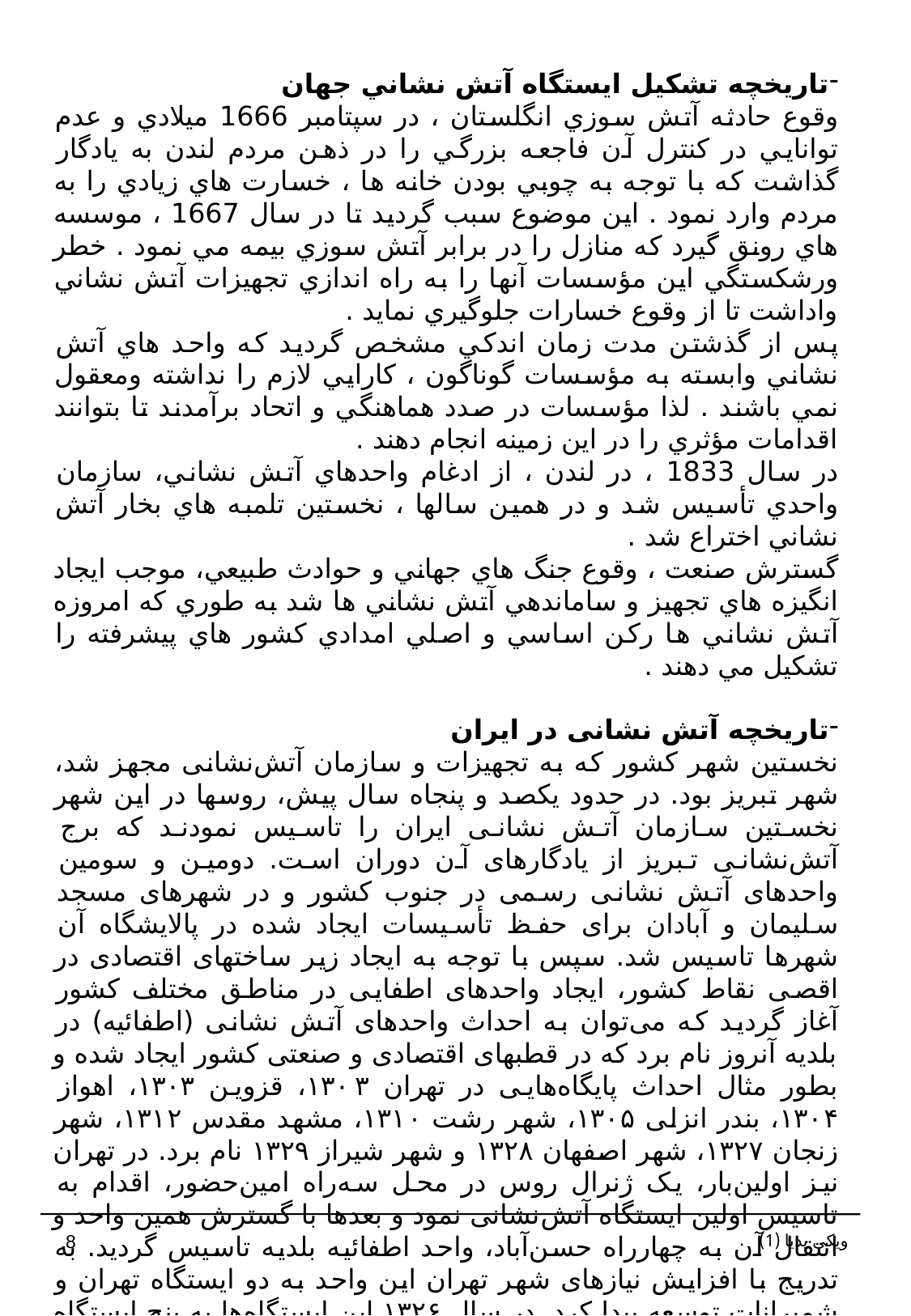

تاريخچه تشکيل ايستگاه آتش نشاني جهان
وقوع حادثه آتش سوزي انگلستان ، در سپتامبر 1666 ميلادي و عدم توانايي در کنترل آن فاجعه بزرگي را در ذهن مردم لندن به يادگار گذاشت که با توجه به چوبي بودن خانه ها ، خسارت هاي زيادي را به مردم وارد نمود . اين موضوع سبب گرديد تا در سال 1667 ، موسسه هاي رونق گيرد که منازل را در برابر آتش سوزي بيمه مي نمود . خطر ورشکستگي اين مؤسسات آنها را به راه اندازي تجهيزات آتش نشاني واداشت تا از وقوع خسارات جلوگيري نمايد .
پس از گذشتن مدت زمان اندکي مشخص گرديد که واحد هاي آتش نشاني وابسته به مؤسسات گوناگون ، کارايي لازم را نداشته ومعقول نمي باشند . لذا مؤسسات در صدد هماهنگي و اتحاد برآمدند تا بتوانند اقدامات مؤثري را در اين زمينه انجام دهند .
در سال 1833 ، در لندن ، از ادغام واحدهاي آتش نشاني، سازمان واحدي تأسيس شد و در همين سالها ، نخستين تلمبه هاي بخار آتش نشاني اختراع شد .
گسترش صنعت ، وقوع جنگ هاي جهاني و حوادث طبيعي، موجب ايجاد انگيزه هاي تجهيز و ساماندهي آتش نشاني ها شد به طوري که امروزه آتش نشاني ها رکن اساسي و اصلي امدادي کشور هاي پيشرفته را تشکيل مي دهند .

تاریخچه آتش نشانی در ایران
نخستین شهر کشور که به تجهیزات و سازمان آتش‌نشانی مجهز شد، شهر تبریز بود. در حدود یکصد و پنجاه سال پیش، روسها در این شهر نخستین سازمان آتش نشانی ایران را تاسیس نمودند که برج آتش‌نشانی تبریز از یادگارهای آن دوران است. دومین و سومین واحدهای آتش نشانی رسمی در جنوب کشور و در شهرهای مسجد سلیمان و آبادان برای حفظ تأسیسات ایجاد شده در پالایشگاه آن شهرها تاسیس شد. سپس با توجه به ایجاد زیر ساختهای اقتصادی در اقصی نقاط کشور، ایجاد واحدهای اطفایی در مناطق مختلف کشور آغاز گردید که می‌توان به احداث واحدهای آتش نشانی (اطفائیه) در بلدیه آنروز نام برد که در قطبهای اقتصادی و صنعتی کشور ایجاد شده و بطور مثال احداث پایگاه‌هایی در تهران ۱۳۰۳، قزوین ۱۳۰۳، اهواز ۱۳۰۴، بندر انزلی ۱۳۰۵، شهر رشت ۱۳۱۰، مشهد مقدس ۱۳۱۲، شهر زنجان ۱۳۲۷، شهر اصفهان ۱۳۲۸ و شهر شیراز ۱۳۲۹ نام برد. در تهران نیز اولین‌بار، یک ژنرال روس در محل سه‌راه امین‌حضور، اقدام به تاسیس اولین ایستگاه آتش‌نشانی نمود و بعدها با گسترش همین واحد و انتقال آن به چهارراه حسن‌آباد، واحد اطفائیه بلدیه تاسیس گردید. به تدریج با افزایش نیازهای شهر تهران این واحد به دو ایستگاه تهران و شمیرانات توسعه پیدا کرد. در سال ۱۳۲۶ این ایستگاه‌ها به پنج ایستگاه افزایش یافت و امروزه تعداد ایستگاه‌های حریق تهران در حال رسیدن به ۱۲۵ مورد است. (1)

8
ویکی پدیا (1)